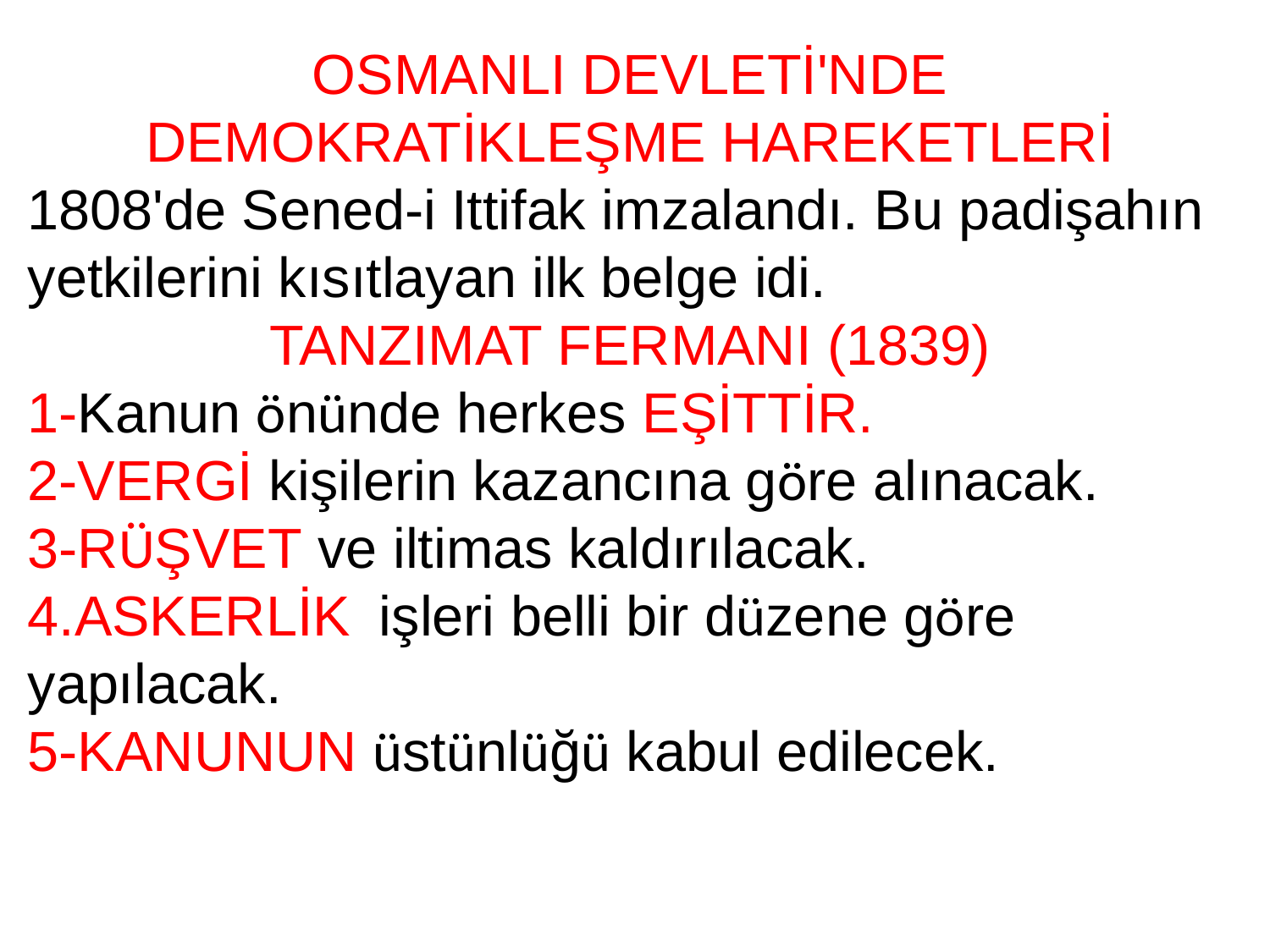

OSMANLI DEVLETİ'NDE DEMOKRATİKLEŞME HAREKETLERİ
1808'de Sened-i Ittifak imzalandı. Bu padişahın yetkilerini kısıtlayan ilk belge idi.
TANZIMAT FERMANI (1839)
1-Kanun önünde herkes EŞİTTİR.
2-VERGİ kişilerin kazancına göre alınacak.
3-RÜŞVET ve iltimas kaldırılacak.
4.ASKERLİK  işleri belli bir düzene göre yapılacak.
5-KANUNUN üstünlüğü kabul edilecek.